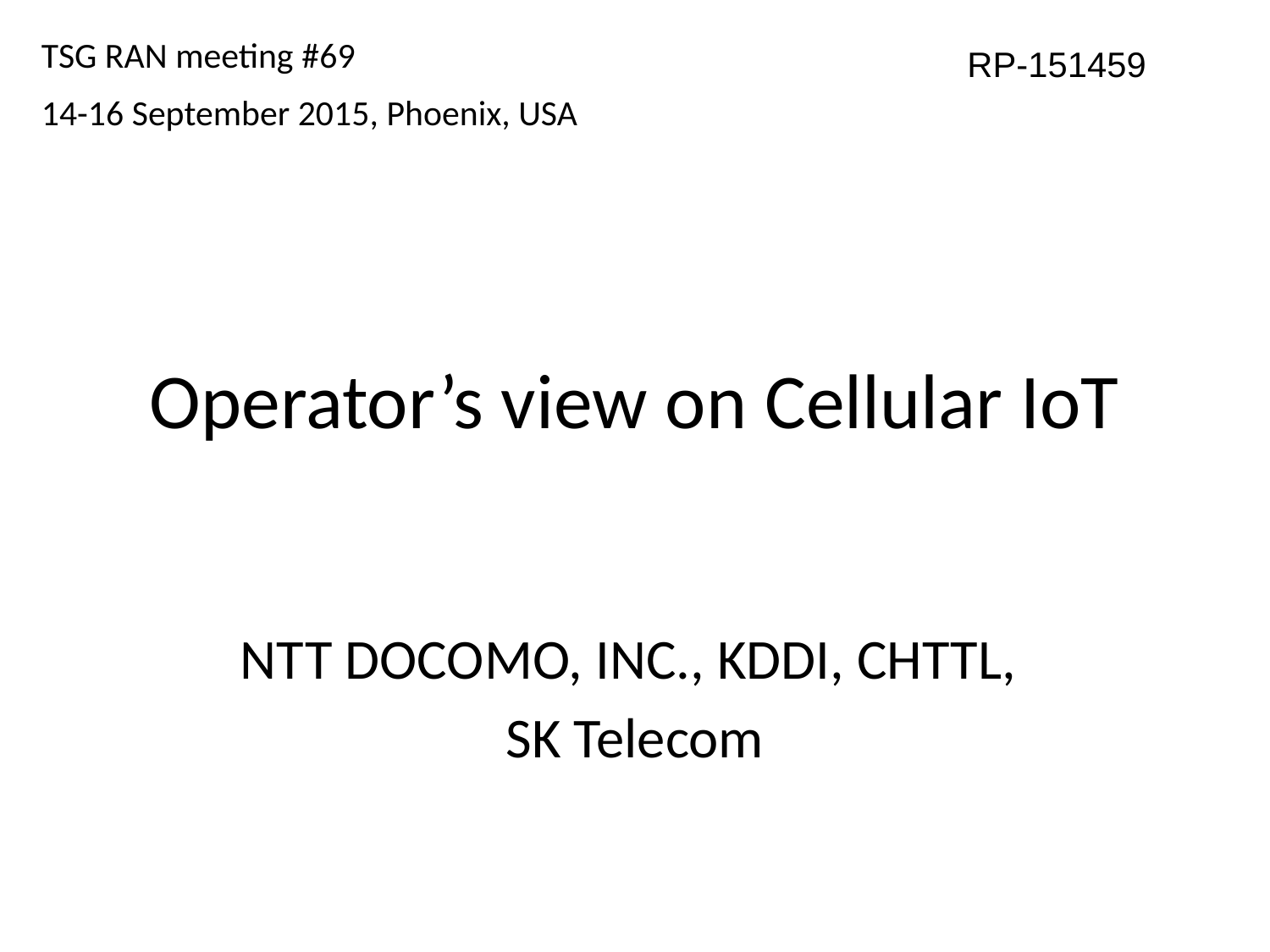

TSG RAN meeting #69
14-16 September 2015, Phoenix, USA
RP-151459
# Operator’s view on Cellular IoT
NTT DOCOMO, INC., KDDI, CHTTL,
SK Telecom